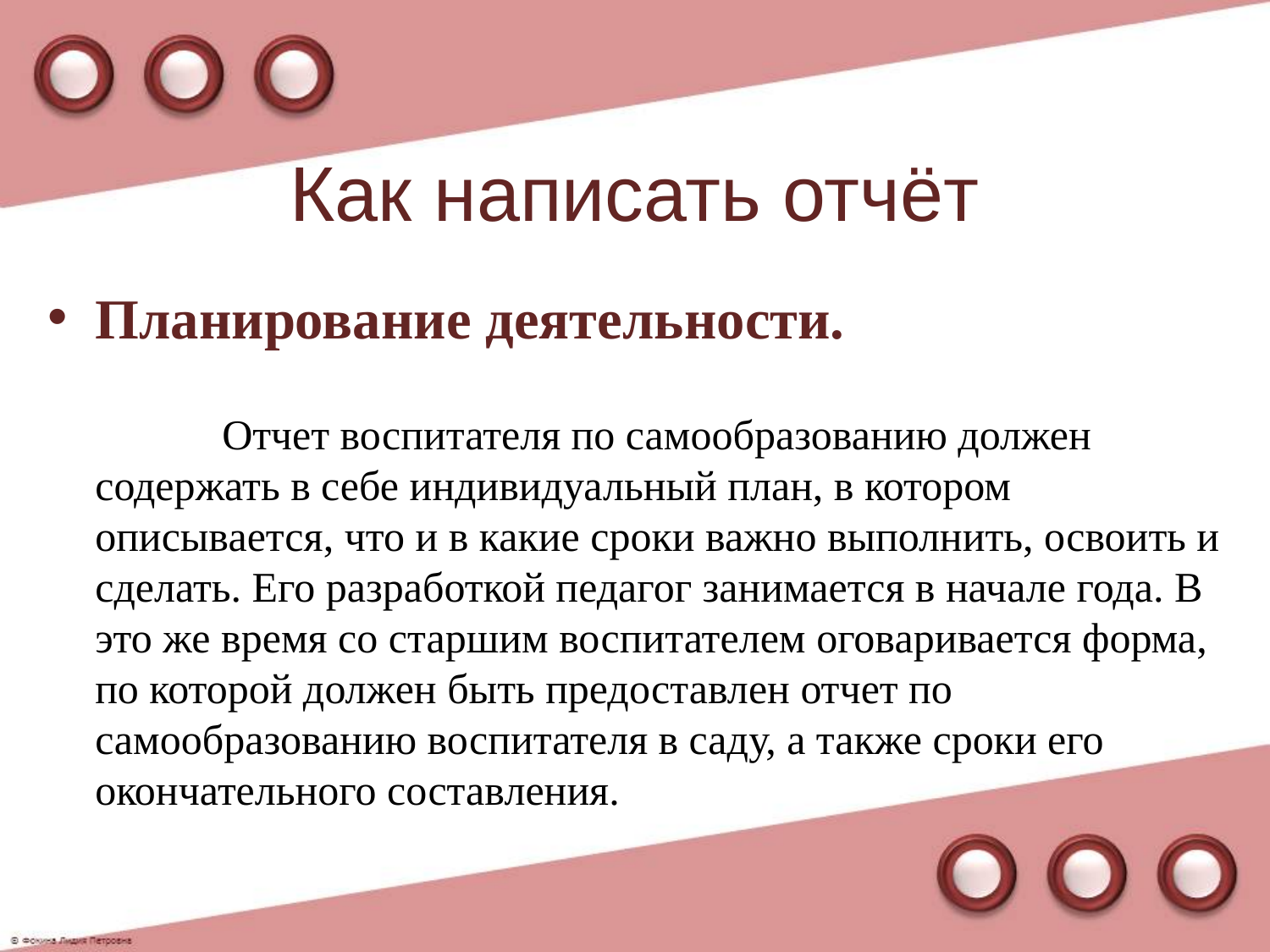

# Как написать отчёт
Планирование деятельности.

      	Отчет воспитателя по самообразованию должен содержать в себе индивидуальный план, в котором описывается, что и в какие сроки важно выполнить, освоить и сделать. Его разработкой педагог занимается в начале года. В это же время со старшим воспитателем оговаривается форма, по которой должен быть предоставлен отчет по самообразованию воспитателя в саду, а также сроки его окончательного составления.